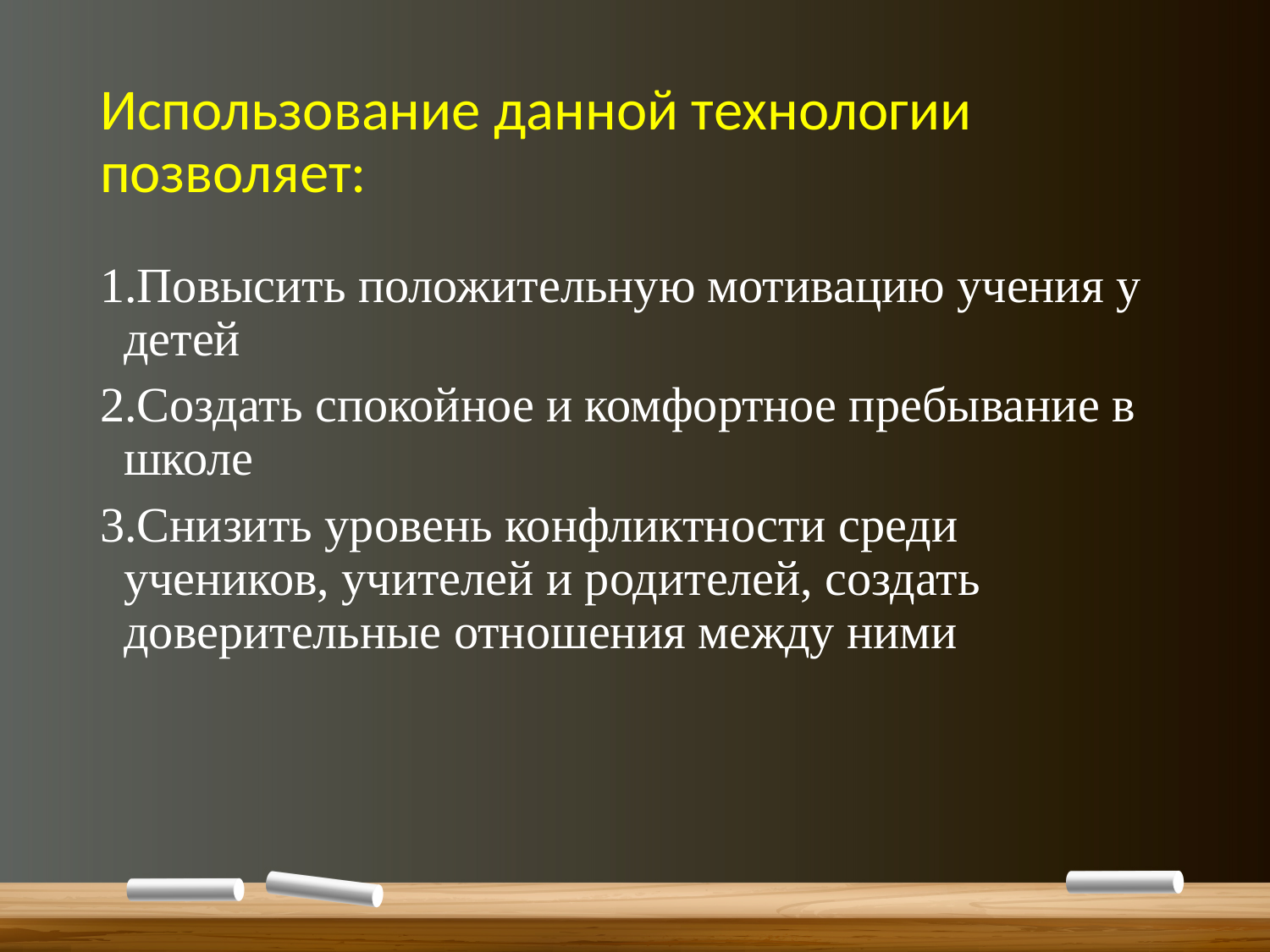

# Использование данной технологии позволяет:
1.Повысить положительную мотивацию учения у детей
2.Создать спокойное и комфортное пребывание в школе
3.Снизить уровень конфликтности среди учеников, учителей и родителей, создать доверительные отношения между ними